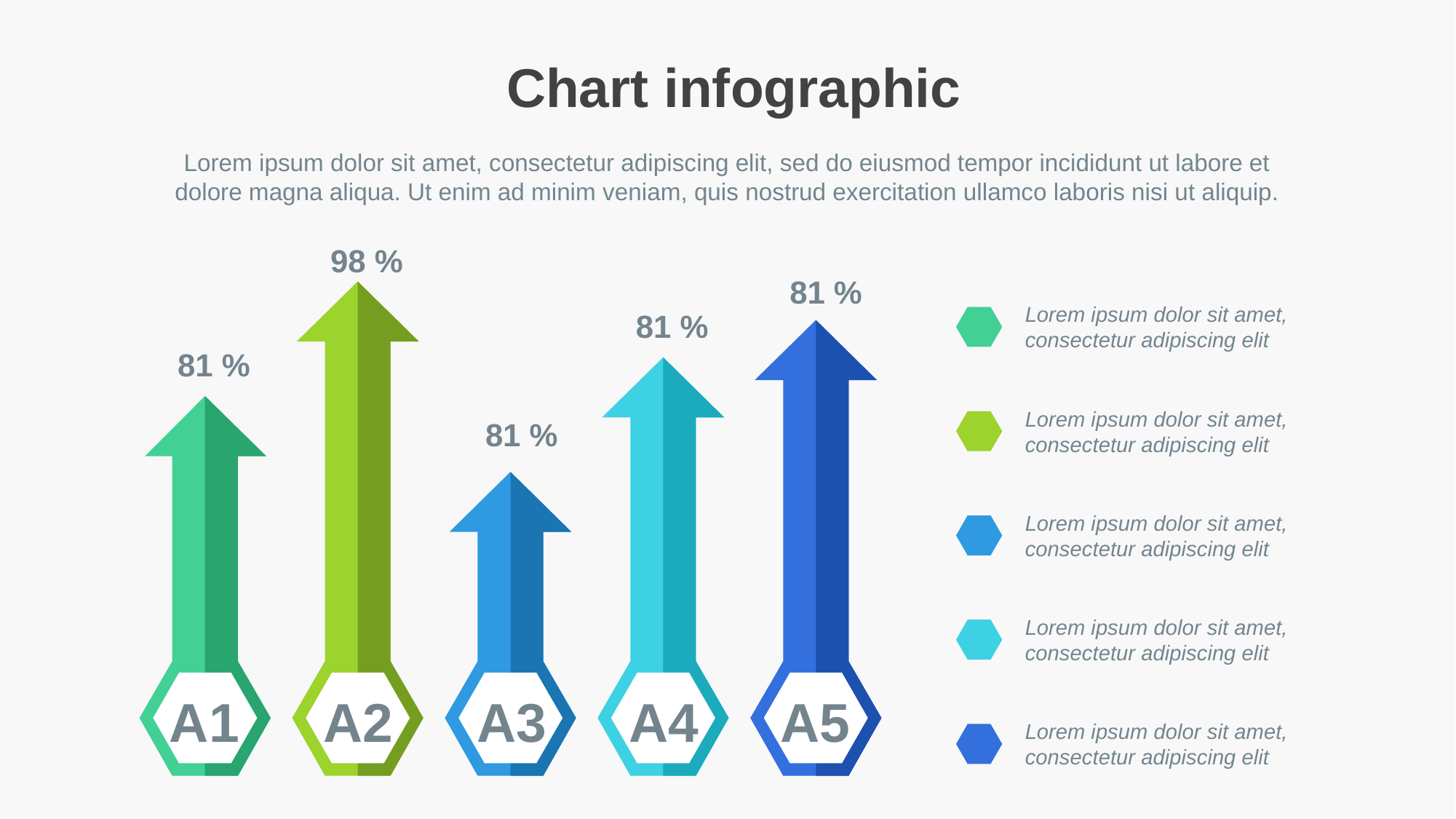

Chart infographic
Lorem ipsum dolor sit amet, consectetur adipiscing elit, sed do eiusmod tempor incididunt ut labore et dolore magna aliqua. Ut enim ad minim veniam, quis nostrud exercitation ullamco laboris nisi ut aliquip.
98 %
81 %

A2
Lorem ipsum dolor sit amet, consectetur adipiscing elit
81 %

A5
81 %

A4

A1
Lorem ipsum dolor sit amet, consectetur adipiscing elit

81 %

A3
Lorem ipsum dolor sit amet, consectetur adipiscing elit

Lorem ipsum dolor sit amet, consectetur adipiscing elit

Lorem ipsum dolor sit amet, consectetur adipiscing elit